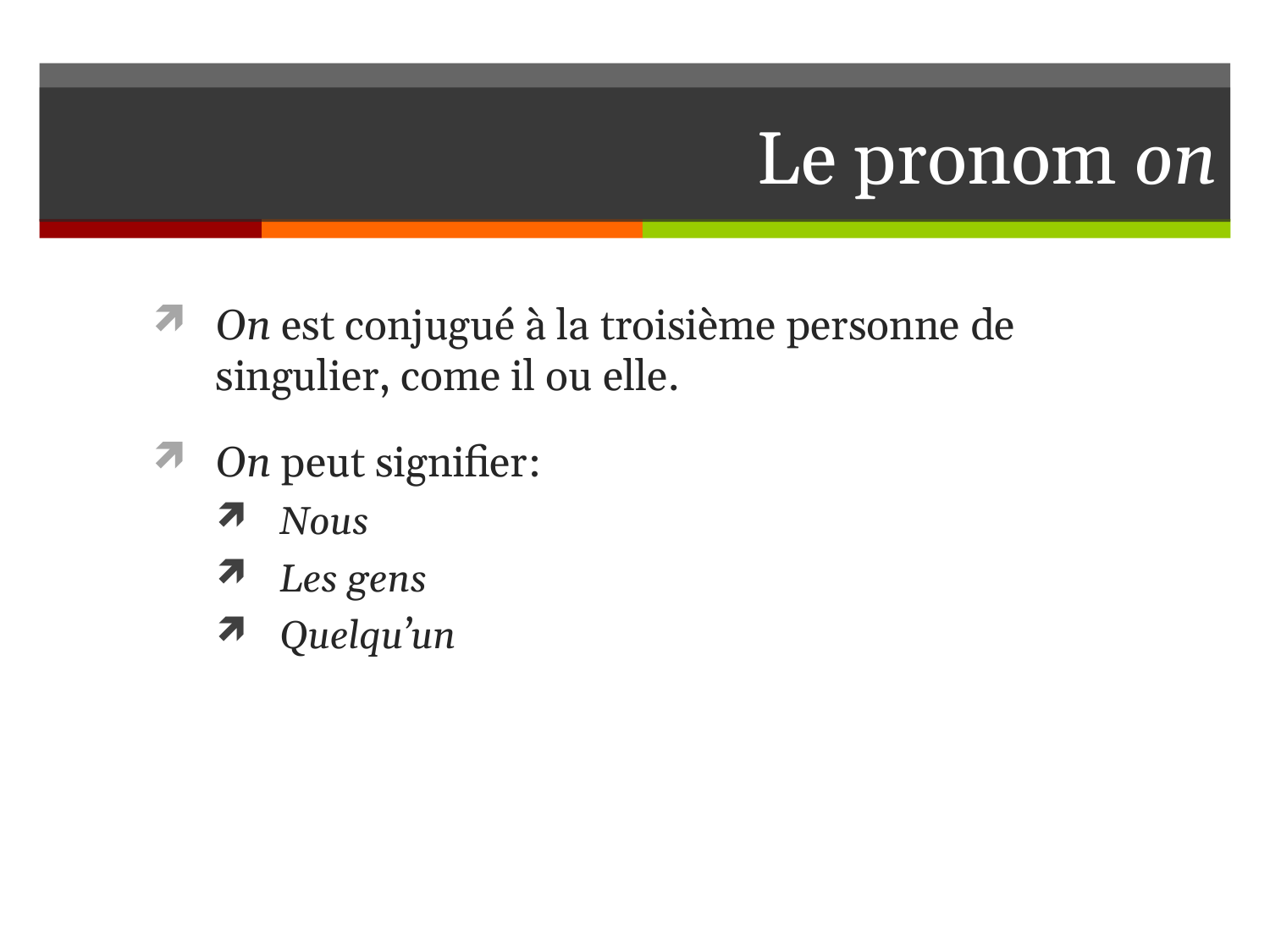

# Le pronom on
On est conjugué à la troisième personne de singulier, come il ou elle.
On peut signifier:
Nous
Les gens
Quelqu’un